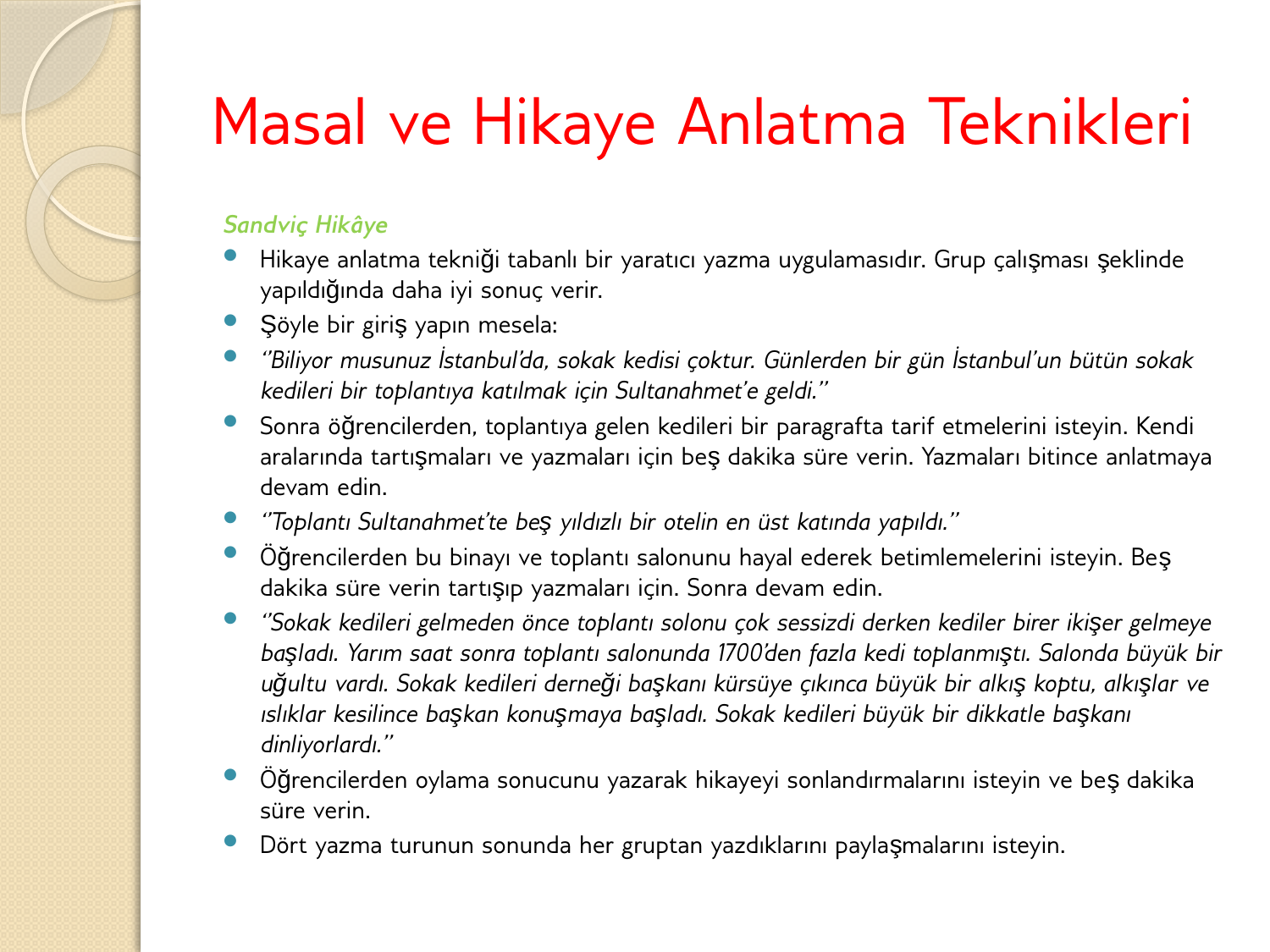

# Masal ve Hikaye Anlatma Teknikleri
Sandviç Hikâye
Hikaye anlatma tekniği tabanlı bir yaratıcı yazma uygulamasıdır. Grup çalışması şeklinde yapıldığında daha iyi sonuç verir.
Şöyle bir giriş yapın mesela:
‘’Biliyor musunuz İstanbul’da, sokak kedisi çoktur. Günlerden bir gün İstanbul’un bütün sokak kedileri bir toplantıya katılmak için Sultanahmet’e geldi.’’
Sonra öğrencilerden, toplantıya gelen kedileri bir paragrafta tarif etmelerini isteyin. Kendi aralarında tartışmaları ve yazmaları için beş dakika süre verin. Yazmaları bitince anlatmaya devam edin.
‘’Toplantı Sultanahmet’te beş yıldızlı bir otelin en üst katında yapıldı.’’
Öğrencilerden bu binayı ve toplantı salonunu hayal ederek betimlemelerini isteyin. Beş dakika süre verin tartışıp yazmaları için. Sonra devam edin.
‘’Sokak kedileri gelmeden önce toplantı solonu çok sessizdi derken kediler birer ikişer gelmeye başladı. Yarım saat sonra toplantı salonunda 1700’den fazla kedi toplanmıştı. Salonda büyük bir uğultu vardı. Sokak kedileri derneği başkanı kürsüye çıkınca büyük bir alkış koptu, alkışlar ve ıslıklar kesilince başkan konuşmaya başladı. Sokak kedileri büyük bir dikkatle başkanı dinliyorlardı.’’
Öğrencilerden oylama sonucunu yazarak hikayeyi sonlandırmalarını isteyin ve beş dakika süre verin.
Dört yazma turunun sonunda her gruptan yazdıklarını paylaşmalarını isteyin.